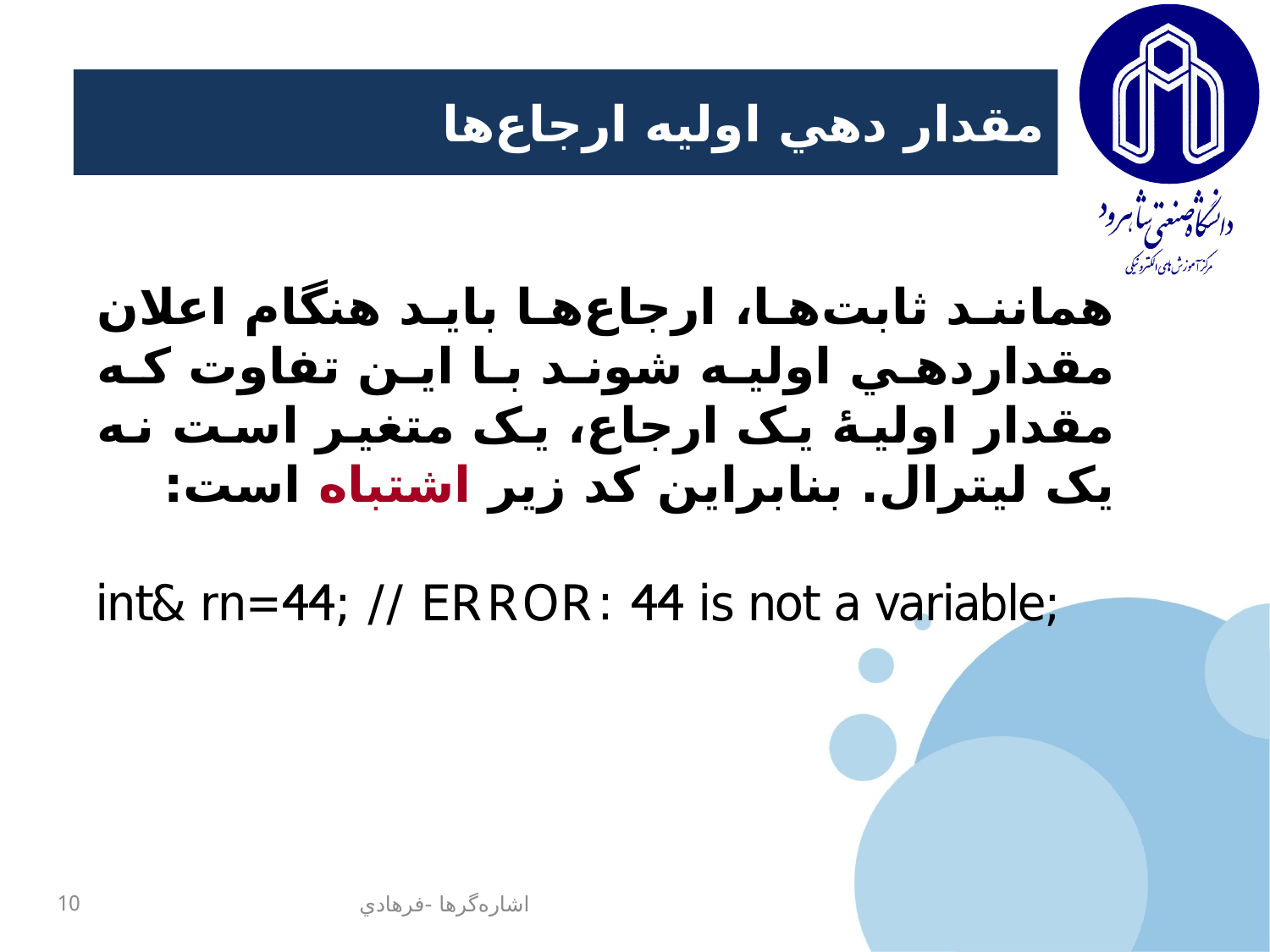

# مقدار دهي اوليه ارجاع‌ها
همانند ثابت‌ها، ارجاع‌ها بايد هنگام اعلان مقداردهي اوليه شوند با اين تفاوت که مقدار اوليۀ يک ارجاع، يک متغير است نه يک ليترال. بنابراين کد زير اشتباه است:

int& rn=44; // ERROR: 44 is not a variable;

10
اشاره‌گرها -فرهادي